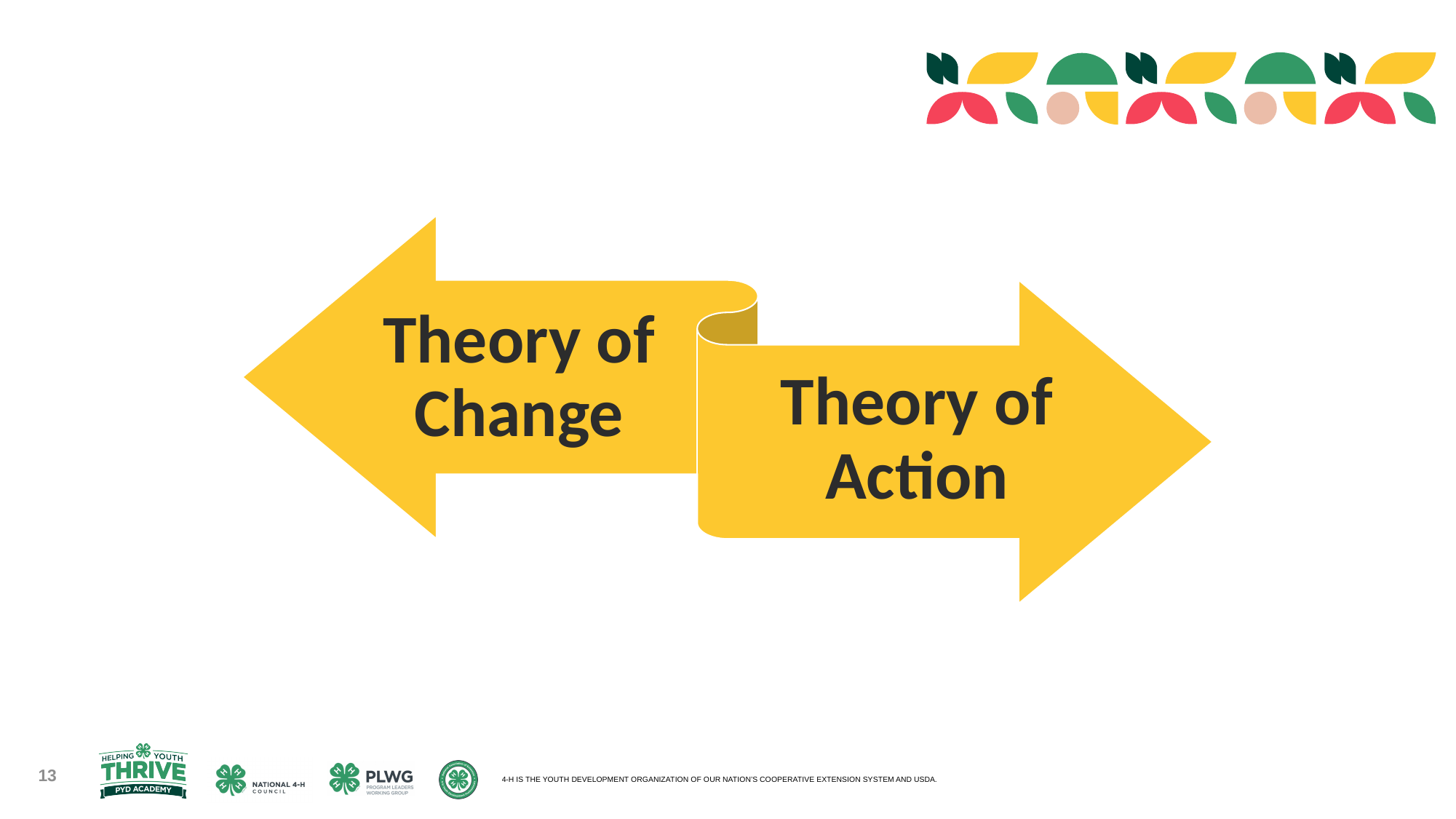

Theory of Change
Theory of Action
13